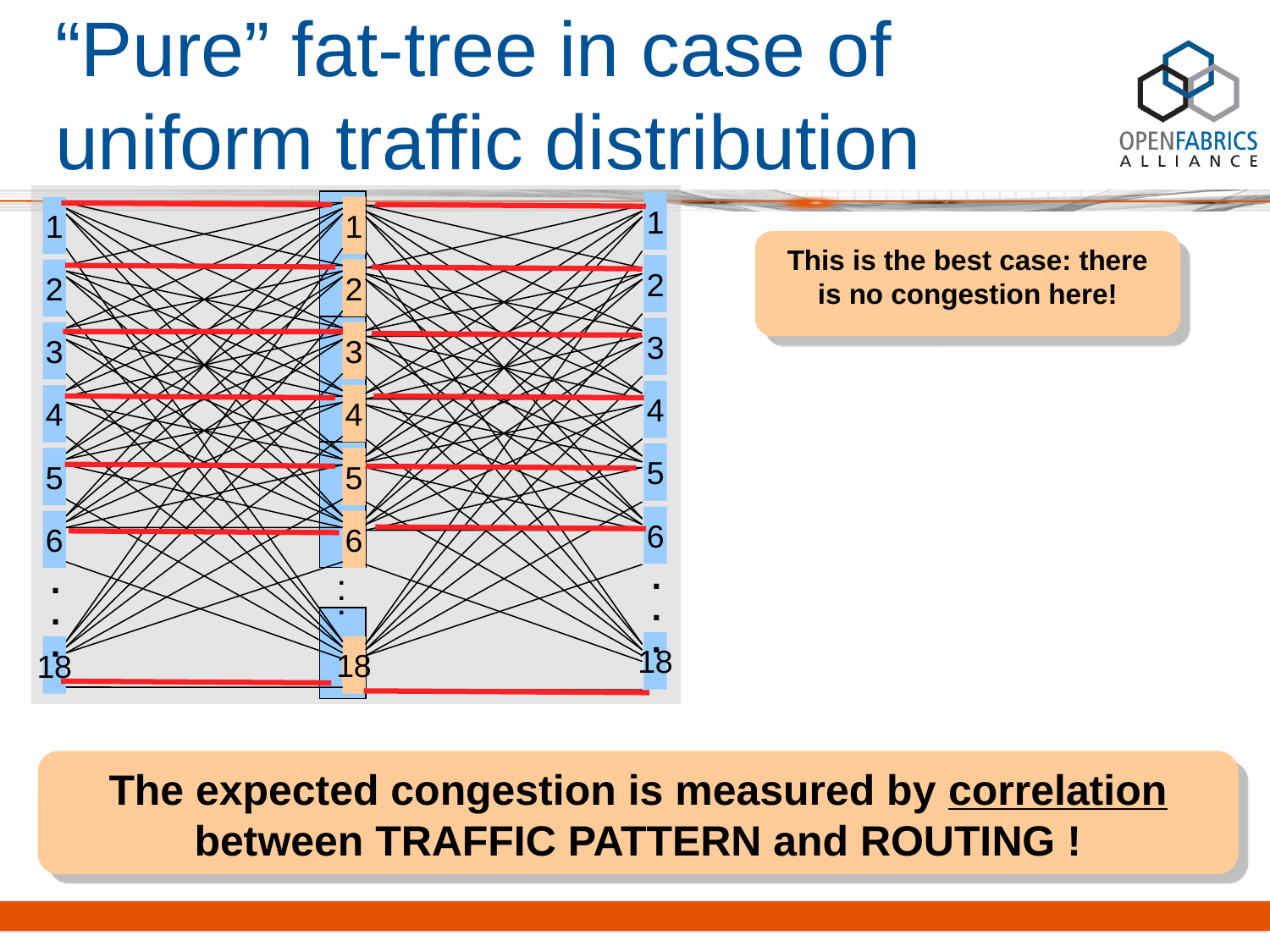

# “Pure” fat-tree in case of uniform traffic distribution

1
2
3
4
5
6
.
.
.
18
1
1
2
3
4
5
6
.
.
.
18

2

3
4

5
6
.
.
.

18

This is the best case: there is no congestion here!

The expected congestion is measured by correlation between TRAFFIC PATTERN and ROUTING !